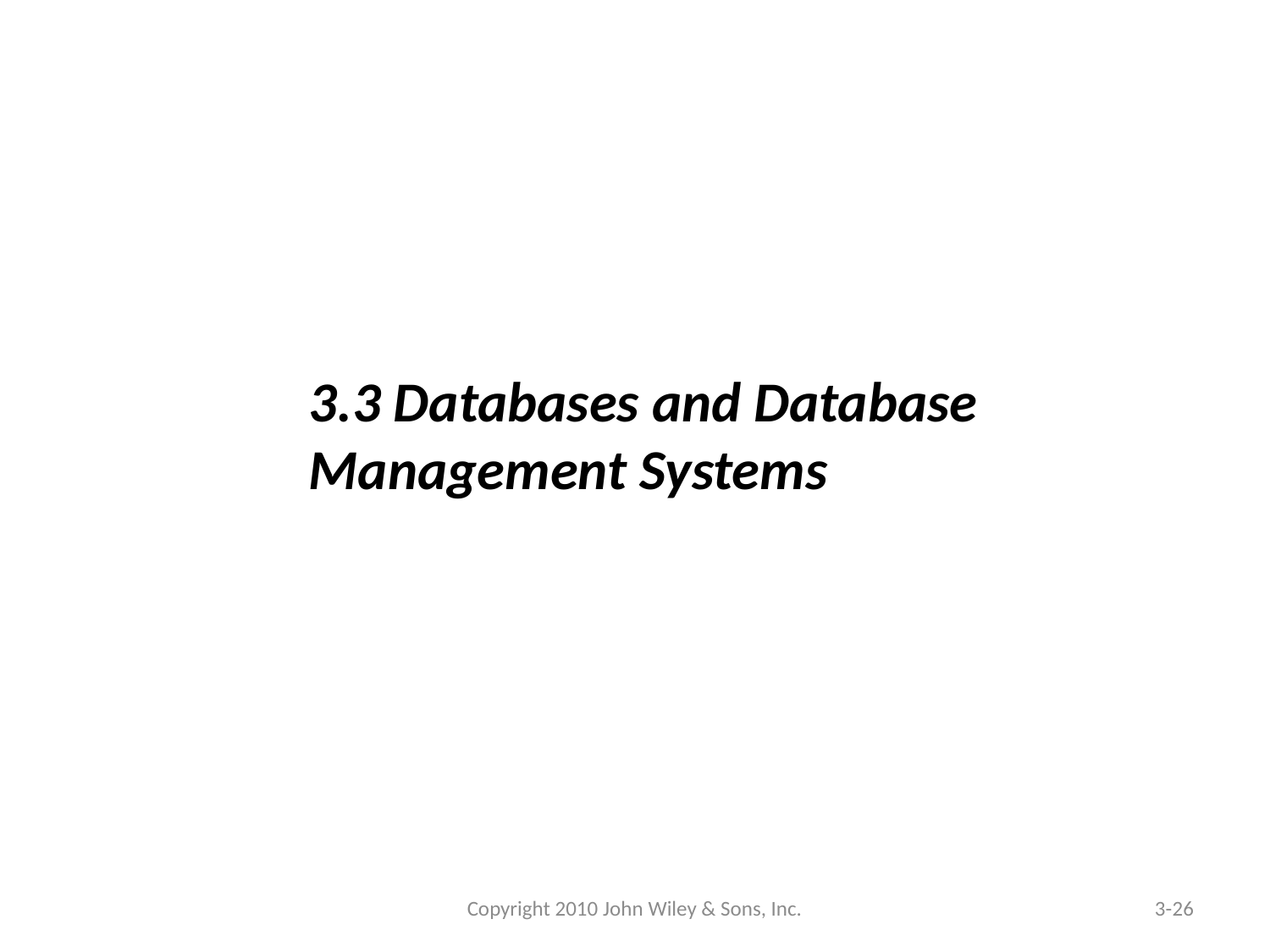

3.3 Databases and Database Management Systems
Copyright 2010 John Wiley & Sons, Inc.
3-26